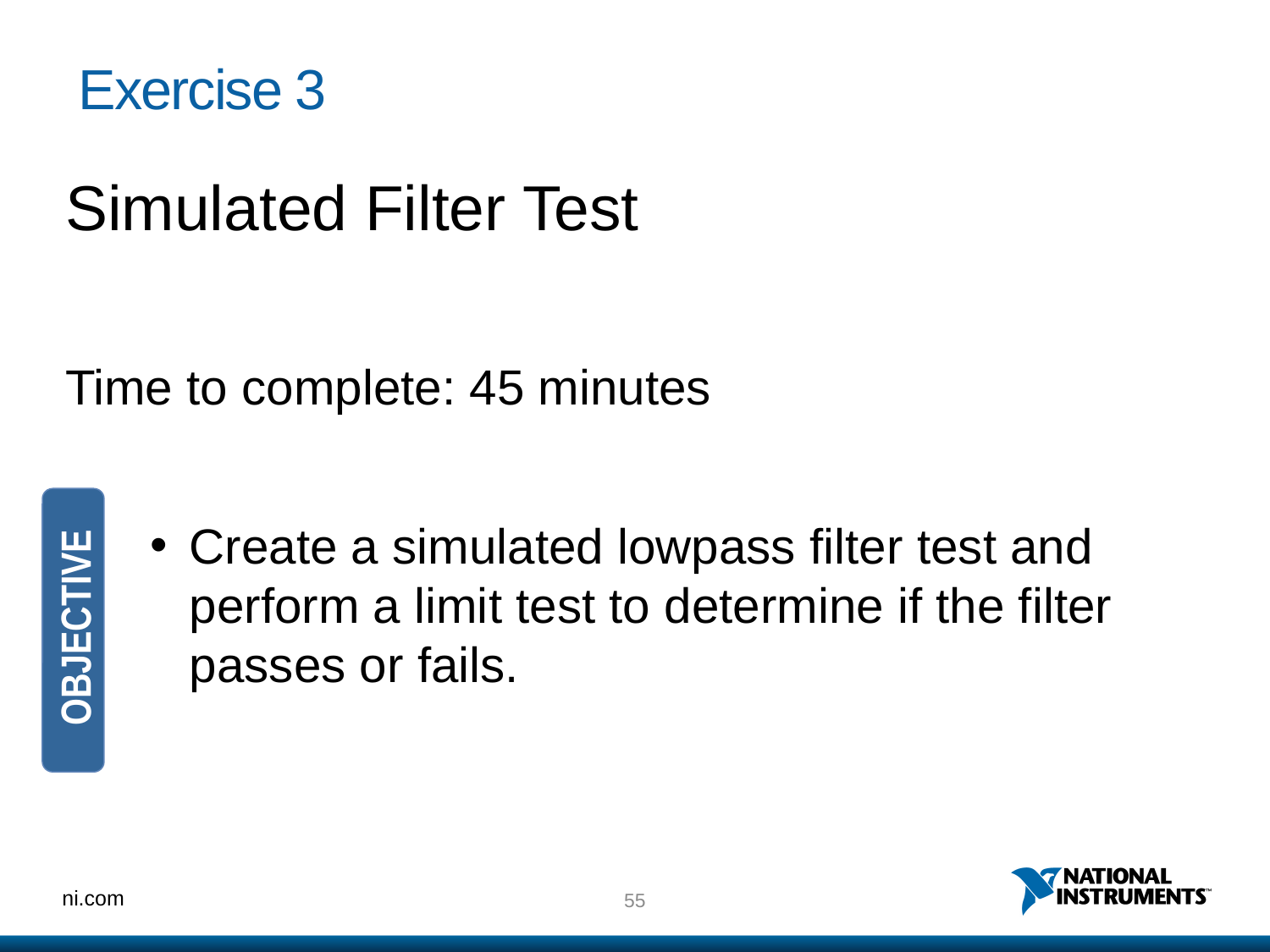

# Exercise 3
Simulated Filter Test

Time to complete: 45 minutes
Create a simulated lowpass filter test and perform a limit test to determine if the filter passes or fails.
OBJECTIVE